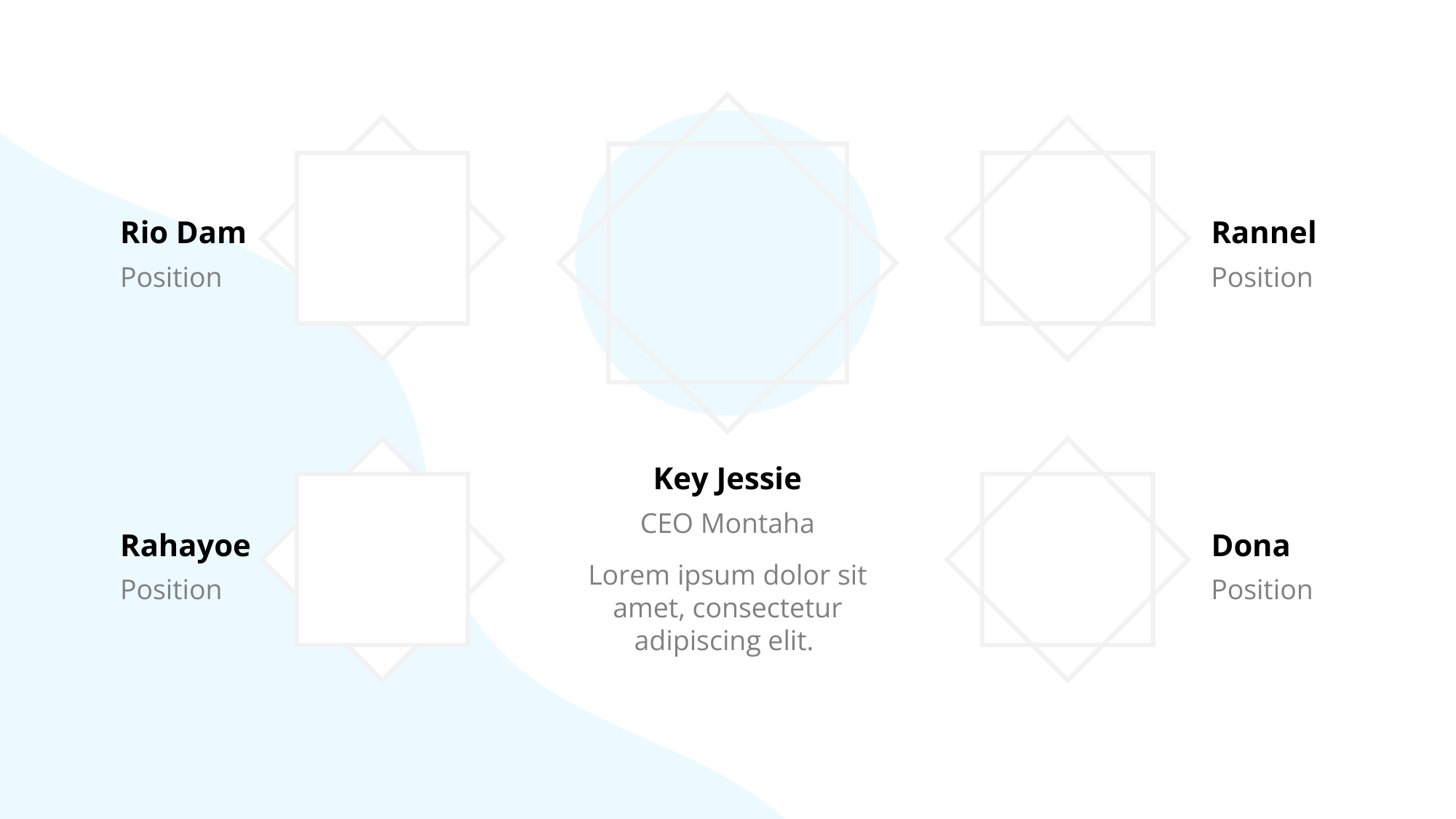

Rio Dam
Rannel
Position
Position
Key Jessie

CEO Montaha
Rahayoe
Dona
Lorem ipsum dolor sit amet, consectetur adipiscing elit.
Position
Position